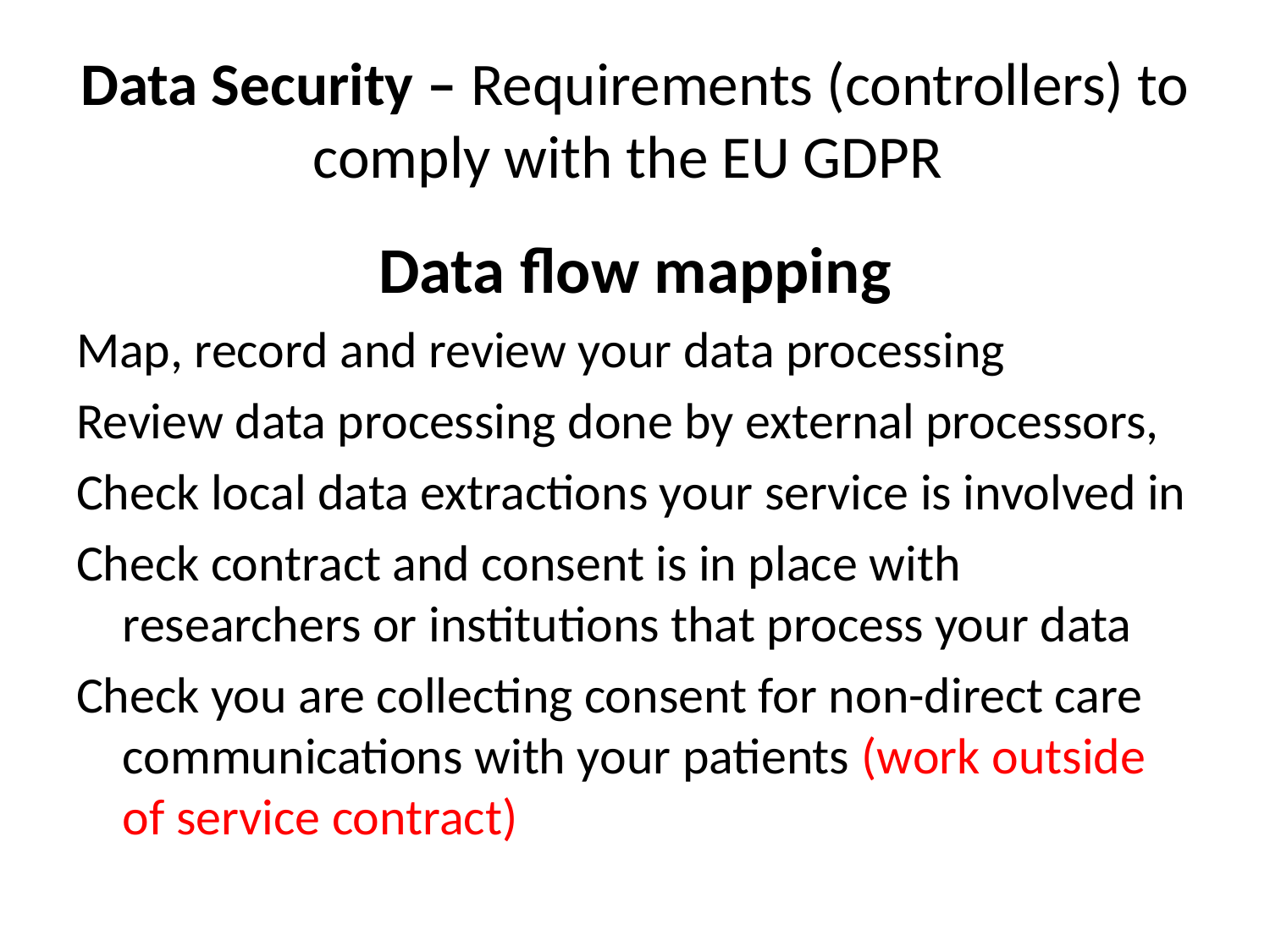

# Data Security – Requirements (controllers) to comply with the EU GDPR
Data flow mapping
Map, record and review your data processing
Review data processing done by external processors,
Check local data extractions your service is involved in
Check contract and consent is in place with researchers or institutions that process your data
Check you are collecting consent for non-direct care communications with your patients (work outside of service contract)